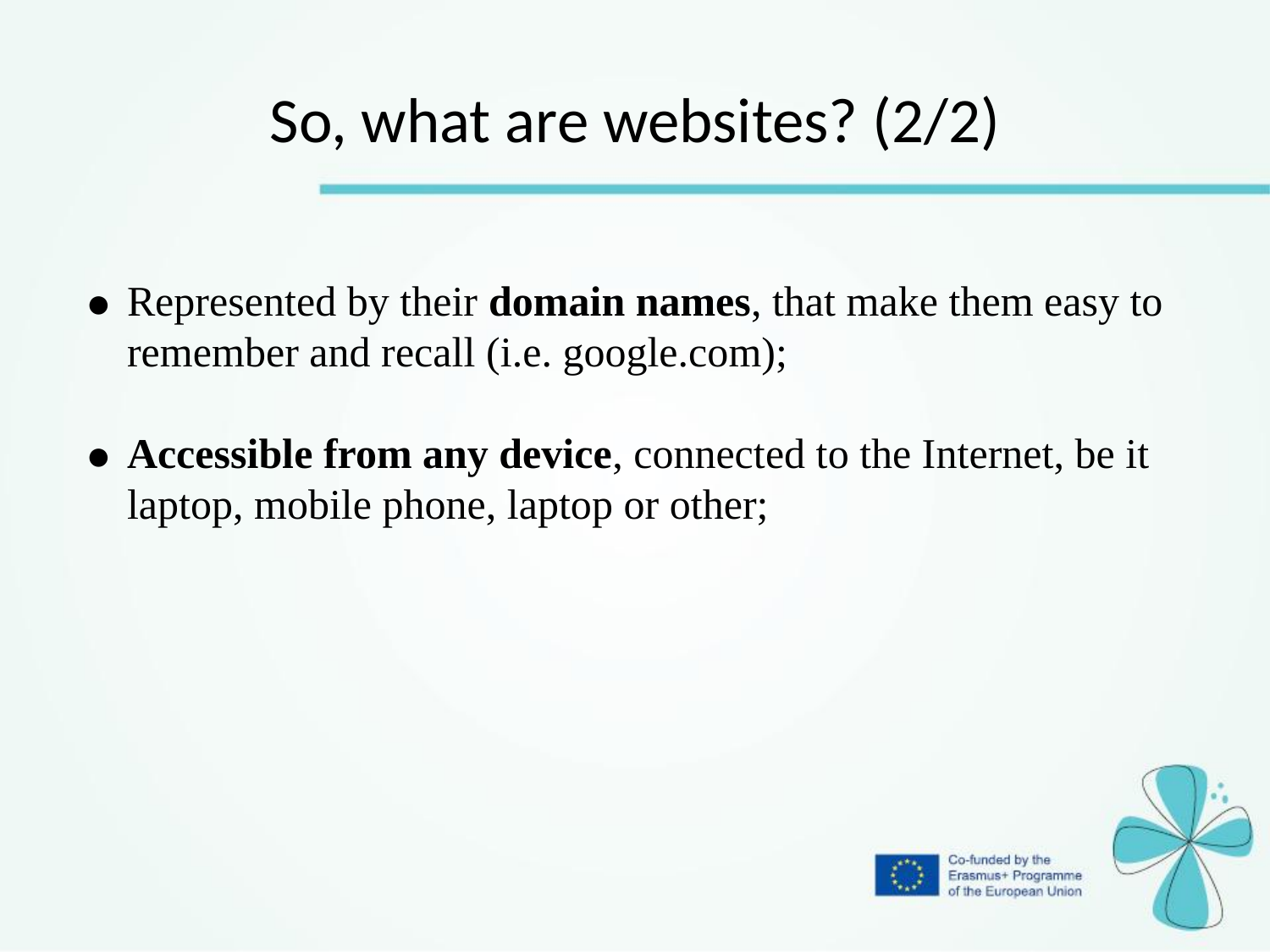

So, what are websites? (2/2)

Represented by their domain names, that make them easy to remember and recall (i.e. google.com);

Accessible from any device, connected to the Internet, be it laptop, mobile phone, laptop or other;